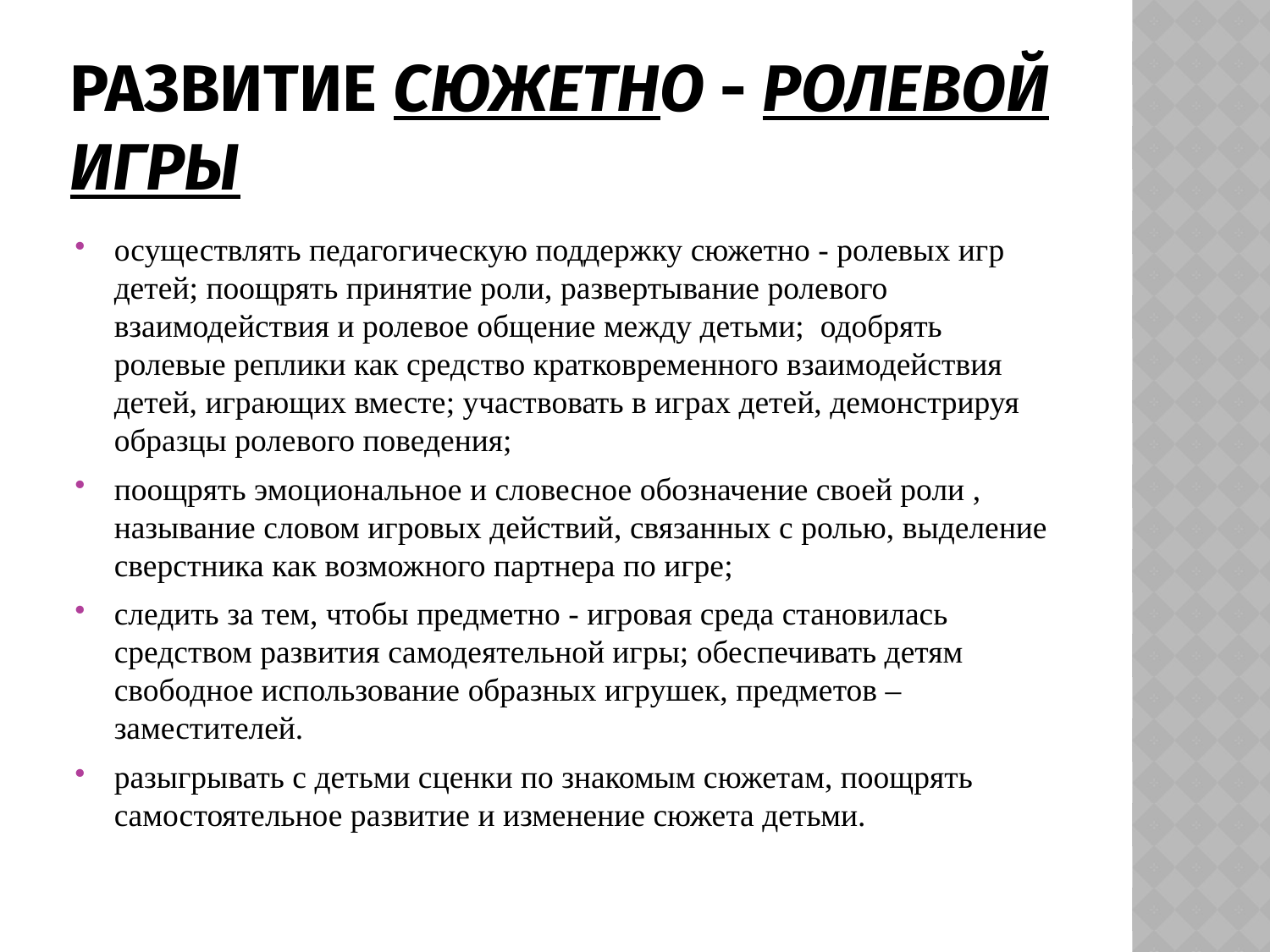

# развитие сюжетно - ролевой игры
осуществлять педагогическую поддержку сюжетно - ролевых игр детей; поощрять принятие роли, развертывание ролевого взаимодействия и ролевое общение между детьми;  одобрять ролевые реплики как средство кратковременного взаимодействия детей, играющих вместе; участвовать в играх детей, демонстрируя образцы ролевого поведения;
поощрять эмоциональное и словесное обозначение своей роли , называние словом игровых действий, связанных с ролью, выделение сверстника как возможного партнера по игре;
следить за тем, чтобы предметно - игровая среда становилась средством развития самодеятельной игры; обеспечивать детям свободное использование образных игрушек, предметов – заместителей.
разыгрывать с детьми сценки по знакомым сюжетам, поощрять самостоятельное развитие и изменение сюжета детьми.